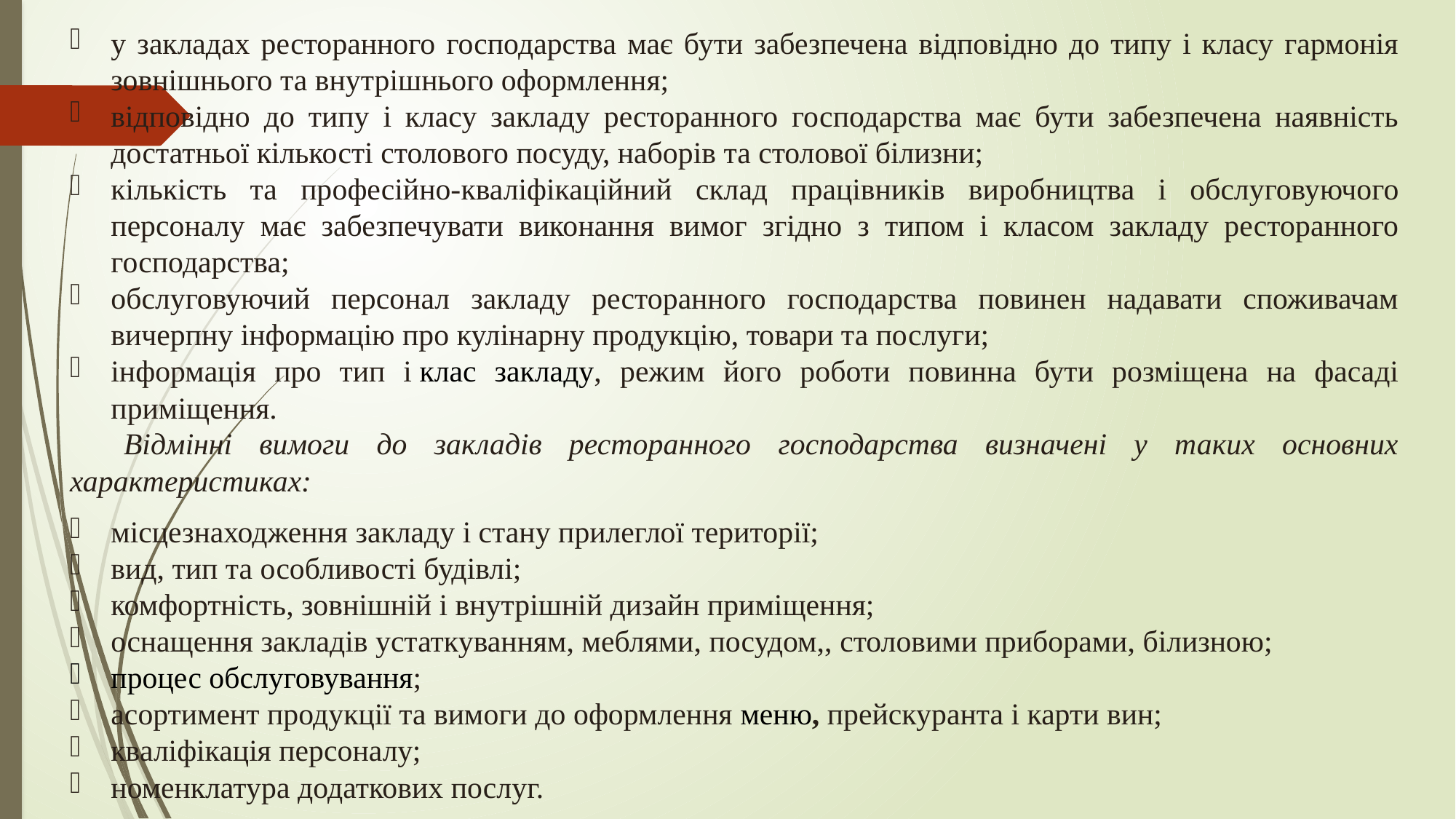

у закладах ресторанного господарства має бути забезпечена відповідно до типу і класу гармонія зовнішнього та внутрішнього оформлення;
відповідно до типу і класу закладу ресторанного господарства має бути забезпечена наявність достатньої кількості столового посуду, наборів та столової білизни;
кількість та професійно-кваліфікаційний склад працівників ви­робництва і обслуговуючого персоналу має забезпечувати вико­нання вимог згідно з типом і класом закладу ресторанного господарства;
обслуговуючий персонал закладу ресторанного господарства повинен надавати споживачам вичерпну інформацію про кулінарну продукцію, товари та послуги;
інформація про тип і клас закладу, режим його роботи повинна бути розміщена на фасаді приміщення.
Відмінні вимоги до закладів ресторанного господарства визначені у таких основних характеристиках:
місцезнаходження закладу і стану прилеглої території;
вид, тип та особливості будівлі;
комфортність, зовнішній і внутрішній дизайн приміщення;
оснащення закладів устаткуванням, меблями, посудом,, столовими приборами, білизною;
процес обслуговування;
асортимент продукції та вимоги до оформлення меню, прейскуранта і карти вин;
кваліфікація персоналу;
номенклатура додаткових послуг.